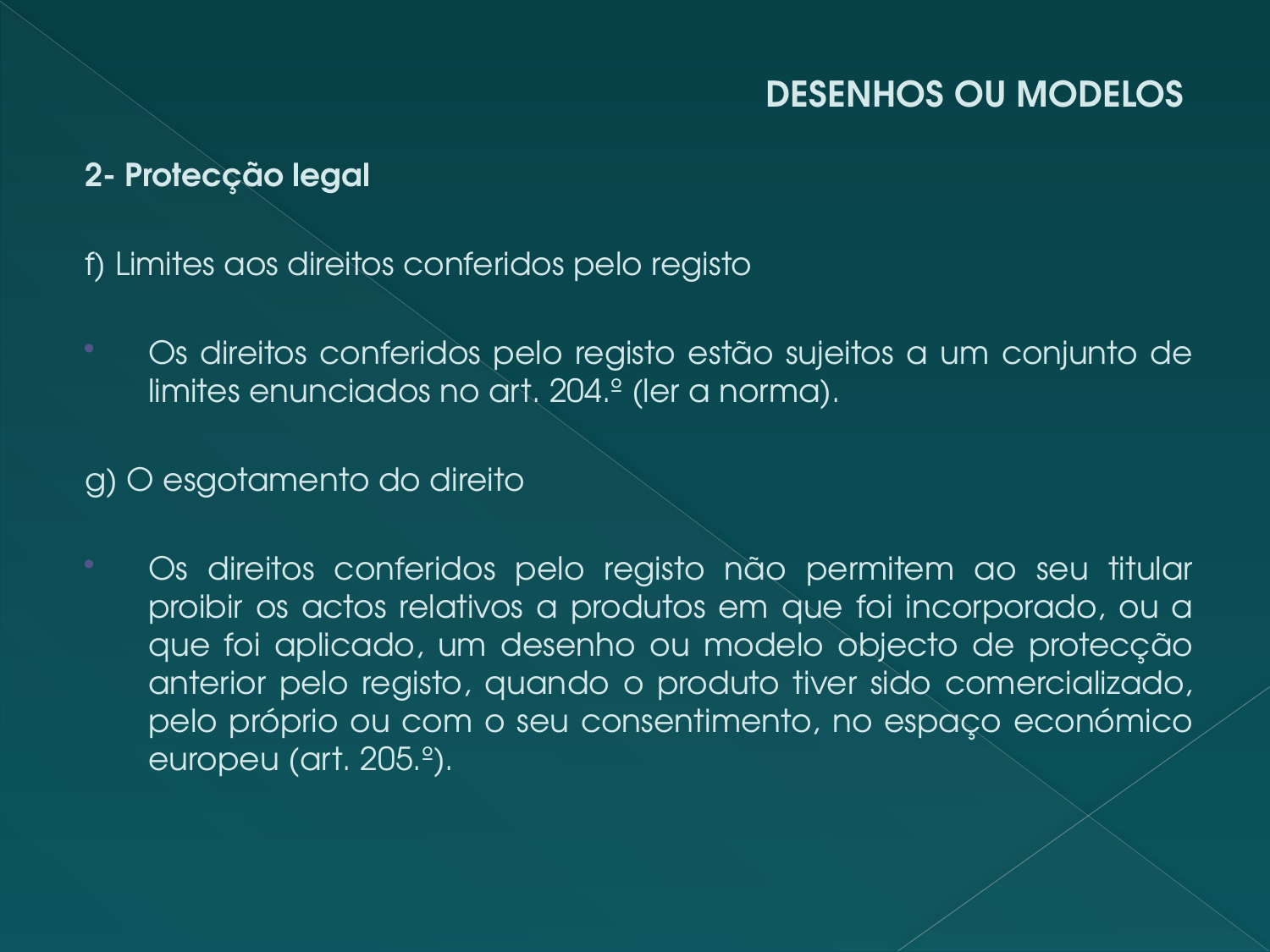

# DESENHOS OU MODELOS
2- Protecção legal

f) Limites aos direitos conferidos pelo registo

Os direitos conferidos pelo registo estão sujeitos a um conjunto de limites enunciados no art. 204.º (ler a norma).

g) O esgotamento do direito

Os direitos conferidos pelo registo não permitem ao seu titular proibir os actos relativos a produtos em que foi incorporado, ou a que foi aplicado, um desenho ou modelo objecto de protecção anterior pelo registo, quando o produto tiver sido comercializado, pelo próprio ou com o seu consentimento, no espaço económico europeu (art. 205.º).